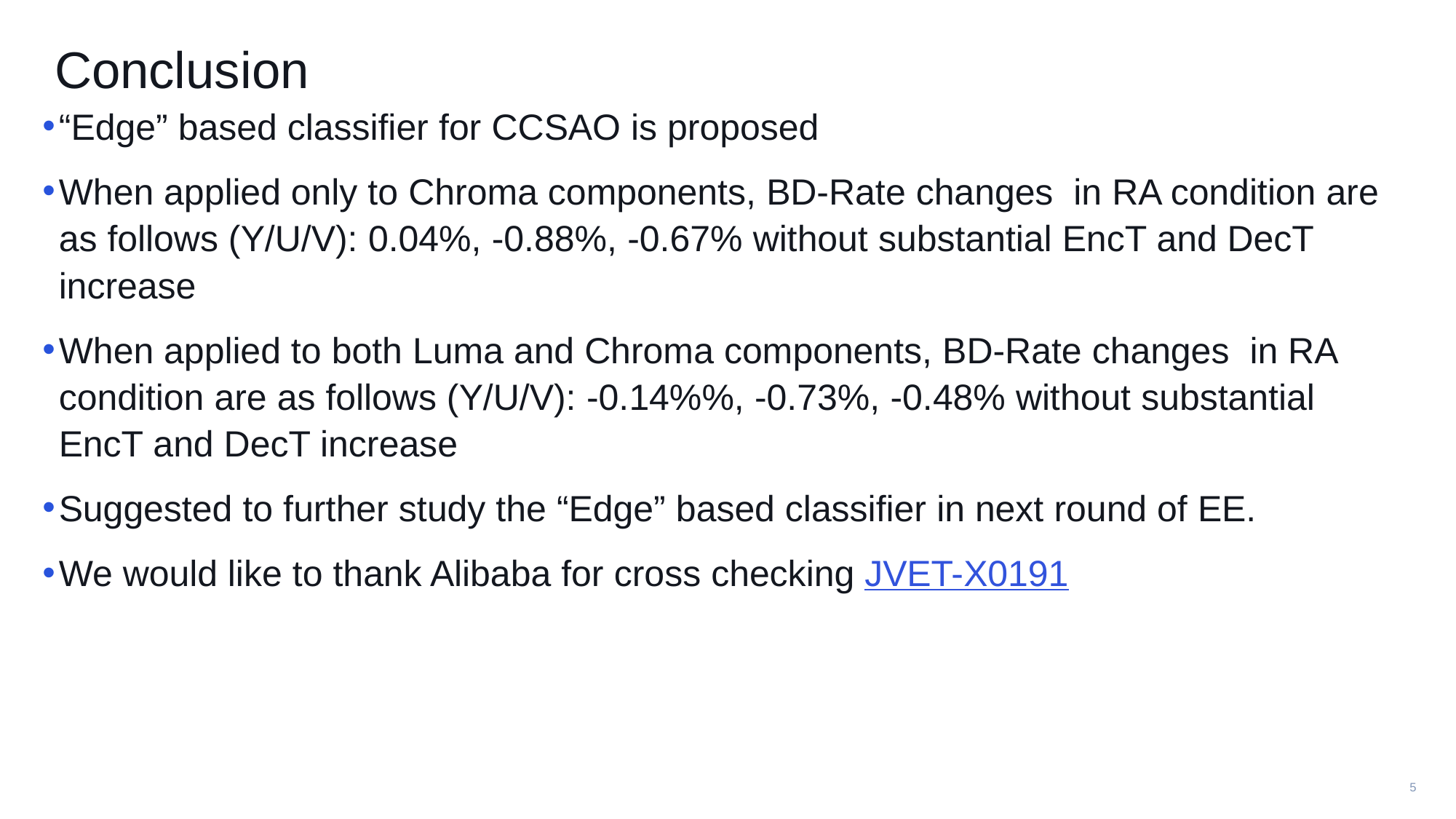

# Conclusion
“Edge” based classifier for CCSAO is proposed
When applied only to Chroma components, BD-Rate changes  in RA condition are as follows (Y/U/V): 0.04%, -0.88%, -0.67% without substantial EncT and DecT increase
When applied to both Luma and Chroma components, BD-Rate changes  in RA condition are as follows (Y/U/V): -0.14%%, -0.73%, -0.48% without substantial EncT and DecT increase
Suggested to further study the “Edge” based classifier in next round of EE.
We would like to thank Alibaba for cross checking JVET-X0191